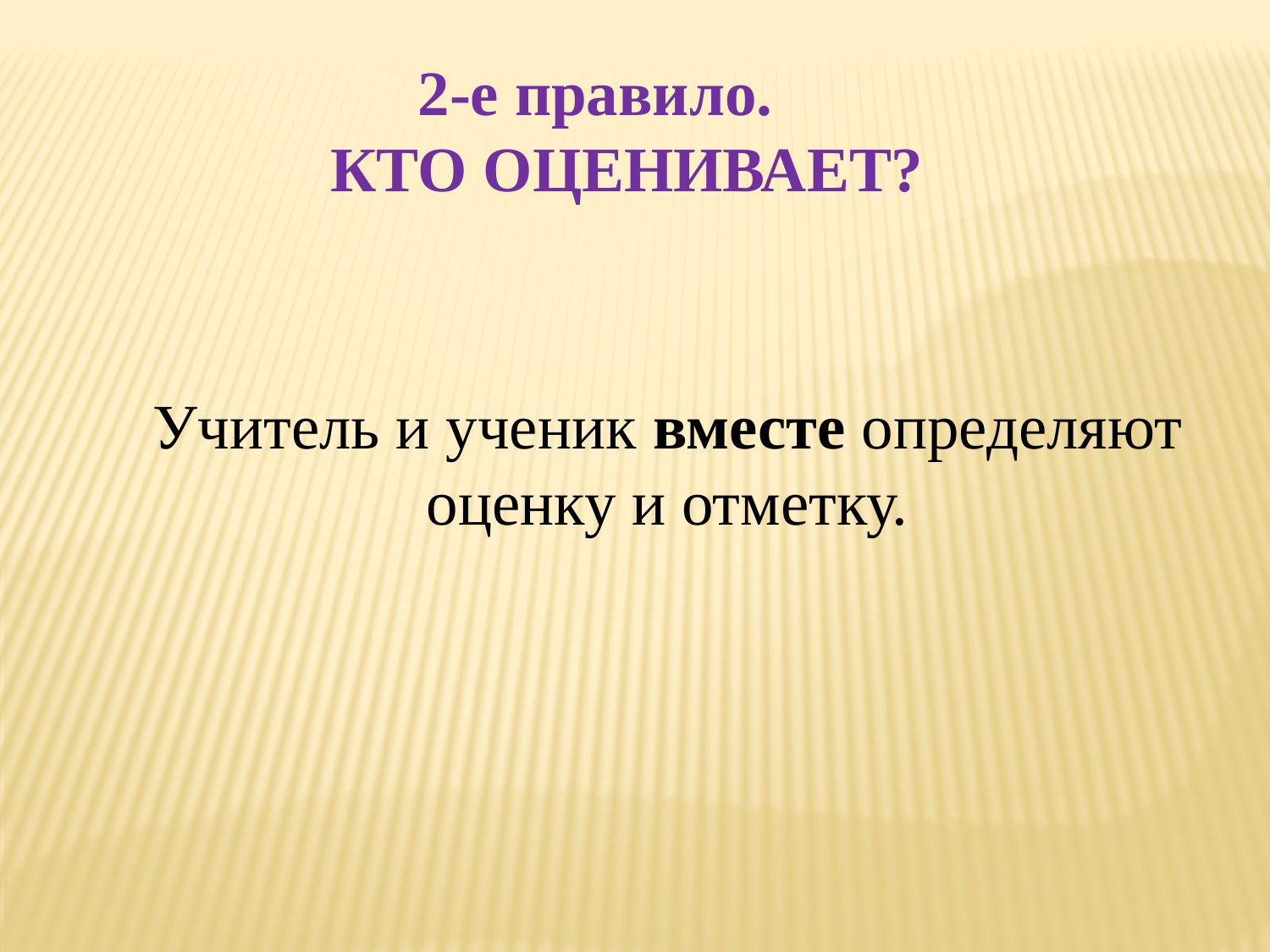

2-е правило.
КТО ОЦЕНИВАЕТ?
Учитель и ученик вместе определяют
оценку и отметку.